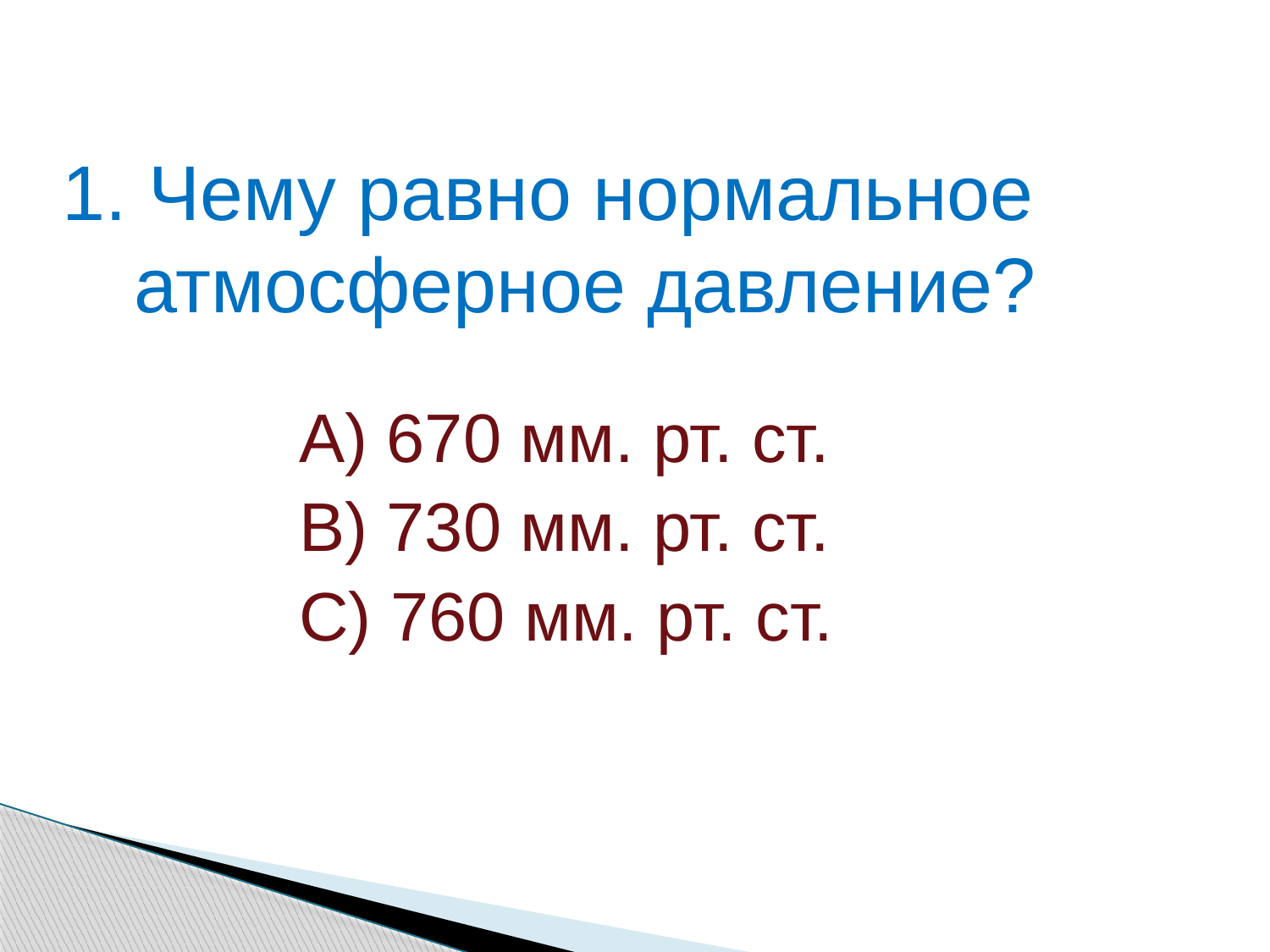

1. Чему равно нормальное атмосферное давление?

A) 670 мм. рт. ст.
B) 730 мм. рт. ст.
C) 760 мм. рт. ст.